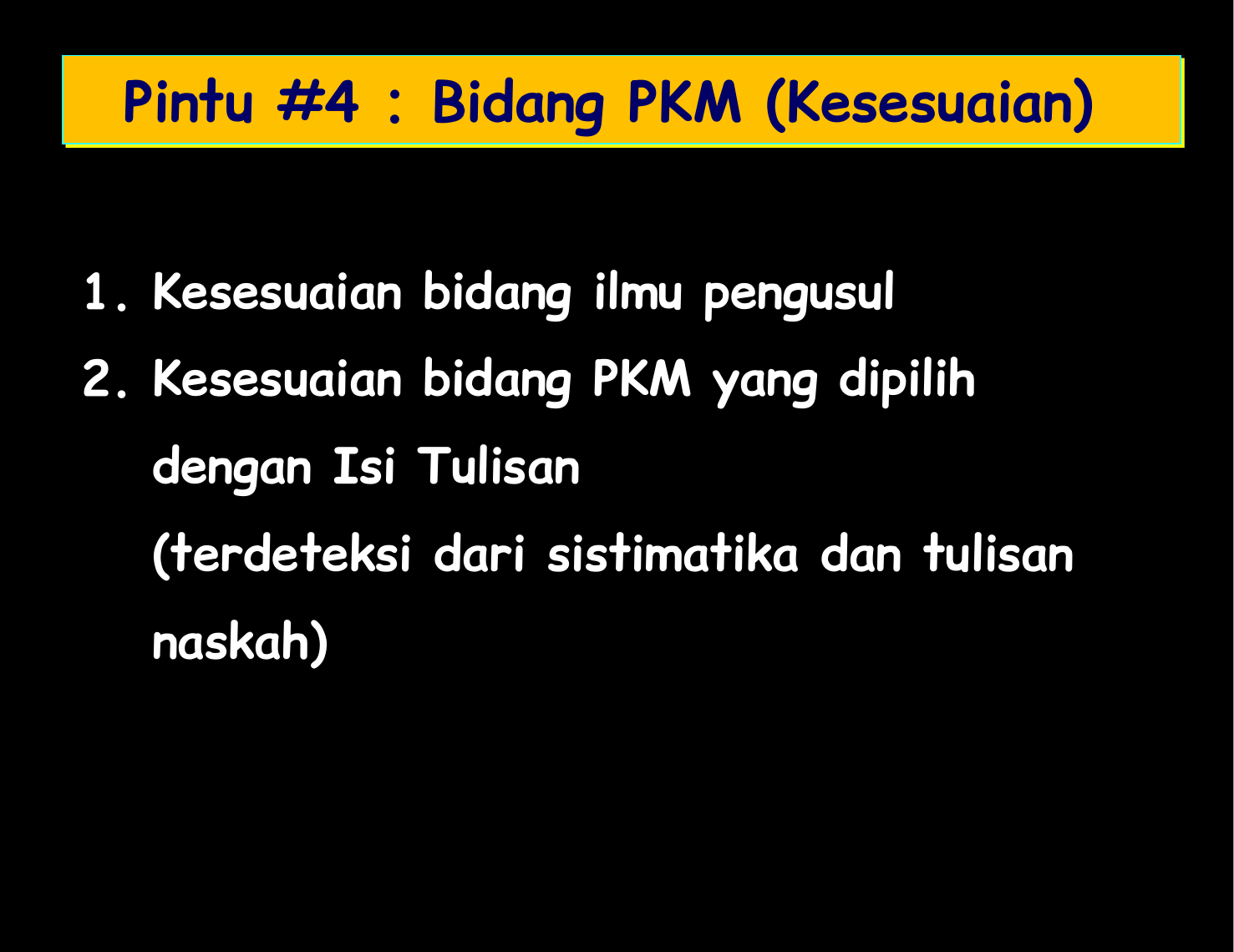

Pintu #4 : Bidang PKM (Kesesuaian)
Kesesuaian bidang ilmu pengusul
Kesesuaian bidang PKM yang dipilih dengan Isi Tulisan
	(terdeteksi dari sistimatika dan tulisan naskah)